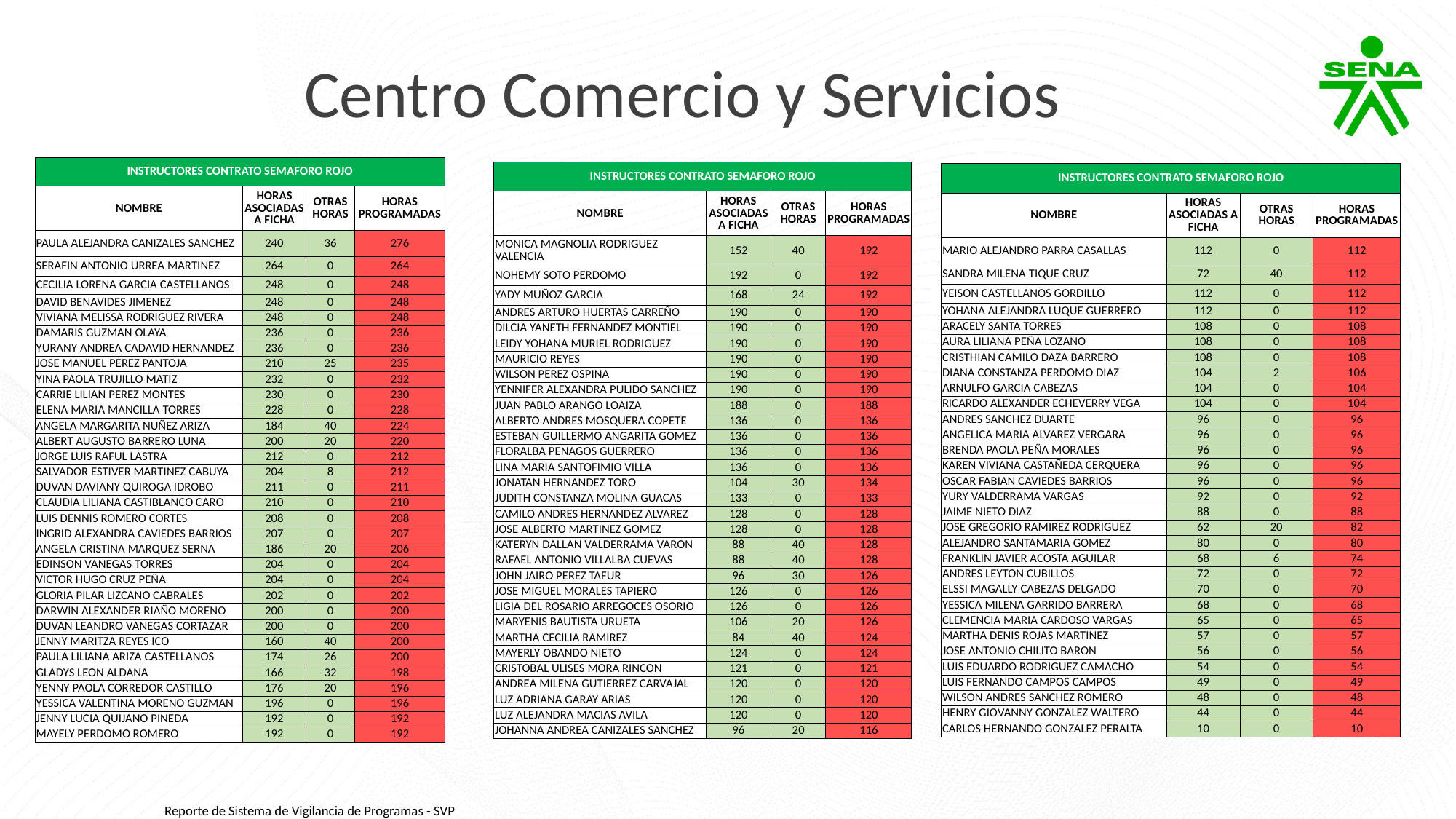

Centro Comercio y Servicios
| INSTRUCTORES CONTRATO SEMAFORO ROJO |  |  |  |
| --- | --- | --- | --- |
| NOMBRE | HORAS ASOCIADAS A FICHA | OTRAS HORAS | HORAS PROGRAMADAS |
| PAULA ALEJANDRA CANIZALES SANCHEZ | 240 | 36 | 276 |
| SERAFIN ANTONIO URREA MARTINEZ | 264 | 0 | 264 |
| CECILIA LORENA GARCIA CASTELLANOS | 248 | 0 | 248 |
| DAVID BENAVIDES JIMENEZ | 248 | 0 | 248 |
| VIVIANA MELISSA RODRIGUEZ RIVERA | 248 | 0 | 248 |
| DAMARIS GUZMAN OLAYA | 236 | 0 | 236 |
| YURANY ANDREA CADAVID HERNANDEZ | 236 | 0 | 236 |
| JOSE MANUEL PEREZ PANTOJA | 210 | 25 | 235 |
| YINA PAOLA TRUJILLO MATIZ | 232 | 0 | 232 |
| CARRIE LILIAN PEREZ MONTES | 230 | 0 | 230 |
| ELENA MARIA MANCILLA TORRES | 228 | 0 | 228 |
| ANGELA MARGARITA NUÑEZ ARIZA | 184 | 40 | 224 |
| ALBERT AUGUSTO BARRERO LUNA | 200 | 20 | 220 |
| JORGE LUIS RAFUL LASTRA | 212 | 0 | 212 |
| SALVADOR ESTIVER MARTINEZ CABUYA | 204 | 8 | 212 |
| DUVAN DAVIANY QUIROGA IDROBO | 211 | 0 | 211 |
| CLAUDIA LILIANA CASTIBLANCO CARO | 210 | 0 | 210 |
| LUIS DENNIS ROMERO CORTES | 208 | 0 | 208 |
| INGRID ALEXANDRA CAVIEDES BARRIOS | 207 | 0 | 207 |
| ANGELA CRISTINA MARQUEZ SERNA | 186 | 20 | 206 |
| EDINSON VANEGAS TORRES | 204 | 0 | 204 |
| VICTOR HUGO CRUZ PEÑA | 204 | 0 | 204 |
| GLORIA PILAR LIZCANO CABRALES | 202 | 0 | 202 |
| DARWIN ALEXANDER RIAÑO MORENO | 200 | 0 | 200 |
| DUVAN LEANDRO VANEGAS CORTAZAR | 200 | 0 | 200 |
| JENNY MARITZA REYES ICO | 160 | 40 | 200 |
| PAULA LILIANA ARIZA CASTELLANOS | 174 | 26 | 200 |
| GLADYS LEON ALDANA | 166 | 32 | 198 |
| YENNY PAOLA CORREDOR CASTILLO | 176 | 20 | 196 |
| YESSICA VALENTINA MORENO GUZMAN | 196 | 0 | 196 |
| JENNY LUCIA QUIJANO PINEDA | 192 | 0 | 192 |
| MAYELY PERDOMO ROMERO | 192 | 0 | 192 |
| INSTRUCTORES CONTRATO SEMAFORO ROJO |  |  |  |
| --- | --- | --- | --- |
| NOMBRE | HORAS ASOCIADAS A FICHA | OTRAS HORAS | HORAS PROGRAMADAS |
| MONICA MAGNOLIA RODRIGUEZ VALENCIA | 152 | 40 | 192 |
| NOHEMY SOTO PERDOMO | 192 | 0 | 192 |
| YADY MUÑOZ GARCIA | 168 | 24 | 192 |
| ANDRES ARTURO HUERTAS CARREÑO | 190 | 0 | 190 |
| DILCIA YANETH FERNANDEZ MONTIEL | 190 | 0 | 190 |
| LEIDY YOHANA MURIEL RODRIGUEZ | 190 | 0 | 190 |
| MAURICIO REYES | 190 | 0 | 190 |
| WILSON PEREZ OSPINA | 190 | 0 | 190 |
| YENNIFER ALEXANDRA PULIDO SANCHEZ | 190 | 0 | 190 |
| JUAN PABLO ARANGO LOAIZA | 188 | 0 | 188 |
| ALBERTO ANDRES MOSQUERA COPETE | 136 | 0 | 136 |
| ESTEBAN GUILLERMO ANGARITA GOMEZ | 136 | 0 | 136 |
| FLORALBA PENAGOS GUERRERO | 136 | 0 | 136 |
| LINA MARIA SANTOFIMIO VILLA | 136 | 0 | 136 |
| JONATAN HERNANDEZ TORO | 104 | 30 | 134 |
| JUDITH CONSTANZA MOLINA GUACAS | 133 | 0 | 133 |
| CAMILO ANDRES HERNANDEZ ALVAREZ | 128 | 0 | 128 |
| JOSE ALBERTO MARTINEZ GOMEZ | 128 | 0 | 128 |
| KATERYN DALLAN VALDERRAMA VARON | 88 | 40 | 128 |
| RAFAEL ANTONIO VILLALBA CUEVAS | 88 | 40 | 128 |
| JOHN JAIRO PEREZ TAFUR | 96 | 30 | 126 |
| JOSE MIGUEL MORALES TAPIERO | 126 | 0 | 126 |
| LIGIA DEL ROSARIO ARREGOCES OSORIO | 126 | 0 | 126 |
| MARYENIS BAUTISTA URUETA | 106 | 20 | 126 |
| MARTHA CECILIA RAMIREZ | 84 | 40 | 124 |
| MAYERLY OBANDO NIETO | 124 | 0 | 124 |
| CRISTOBAL ULISES MORA RINCON | 121 | 0 | 121 |
| ANDREA MILENA GUTIERREZ CARVAJAL | 120 | 0 | 120 |
| LUZ ADRIANA GARAY ARIAS | 120 | 0 | 120 |
| LUZ ALEJANDRA MACIAS AVILA | 120 | 0 | 120 |
| JOHANNA ANDREA CANIZALES SANCHEZ | 96 | 20 | 116 |
| INSTRUCTORES CONTRATO SEMAFORO ROJO |  |  |  |
| --- | --- | --- | --- |
| NOMBRE | HORAS ASOCIADAS A FICHA | OTRAS HORAS | HORAS PROGRAMADAS |
| MARIO ALEJANDRO PARRA CASALLAS | 112 | 0 | 112 |
| SANDRA MILENA TIQUE CRUZ | 72 | 40 | 112 |
| YEISON CASTELLANOS GORDILLO | 112 | 0 | 112 |
| YOHANA ALEJANDRA LUQUE GUERRERO | 112 | 0 | 112 |
| ARACELY SANTA TORRES | 108 | 0 | 108 |
| AURA LILIANA PEÑA LOZANO | 108 | 0 | 108 |
| CRISTHIAN CAMILO DAZA BARRERO | 108 | 0 | 108 |
| DIANA CONSTANZA PERDOMO DIAZ | 104 | 2 | 106 |
| ARNULFO GARCIA CABEZAS | 104 | 0 | 104 |
| RICARDO ALEXANDER ECHEVERRY VEGA | 104 | 0 | 104 |
| ANDRES SANCHEZ DUARTE | 96 | 0 | 96 |
| ANGELICA MARIA ALVAREZ VERGARA | 96 | 0 | 96 |
| BRENDA PAOLA PEÑA MORALES | 96 | 0 | 96 |
| KAREN VIVIANA CASTAÑEDA CERQUERA | 96 | 0 | 96 |
| OSCAR FABIAN CAVIEDES BARRIOS | 96 | 0 | 96 |
| YURY VALDERRAMA VARGAS | 92 | 0 | 92 |
| JAIME NIETO DIAZ | 88 | 0 | 88 |
| JOSE GREGORIO RAMIREZ RODRIGUEZ | 62 | 20 | 82 |
| ALEJANDRO SANTAMARIA GOMEZ | 80 | 0 | 80 |
| FRANKLIN JAVIER ACOSTA AGUILAR | 68 | 6 | 74 |
| ANDRES LEYTON CUBILLOS | 72 | 0 | 72 |
| ELSSI MAGALLY CABEZAS DELGADO | 70 | 0 | 70 |
| YESSICA MILENA GARRIDO BARRERA | 68 | 0 | 68 |
| CLEMENCIA MARIA CARDOSO VARGAS | 65 | 0 | 65 |
| MARTHA DENIS ROJAS MARTINEZ | 57 | 0 | 57 |
| JOSE ANTONIO CHILITO BARON | 56 | 0 | 56 |
| LUIS EDUARDO RODRIGUEZ CAMACHO | 54 | 0 | 54 |
| LUIS FERNANDO CAMPOS CAMPOS | 49 | 0 | 49 |
| WILSON ANDRES SANCHEZ ROMERO | 48 | 0 | 48 |
| HENRY GIOVANNY GONZALEZ WALTERO | 44 | 0 | 44 |
| CARLOS HERNANDO GONZALEZ PERALTA | 10 | 0 | 10 |
Reporte de Sistema de Vigilancia de Programas - SVP